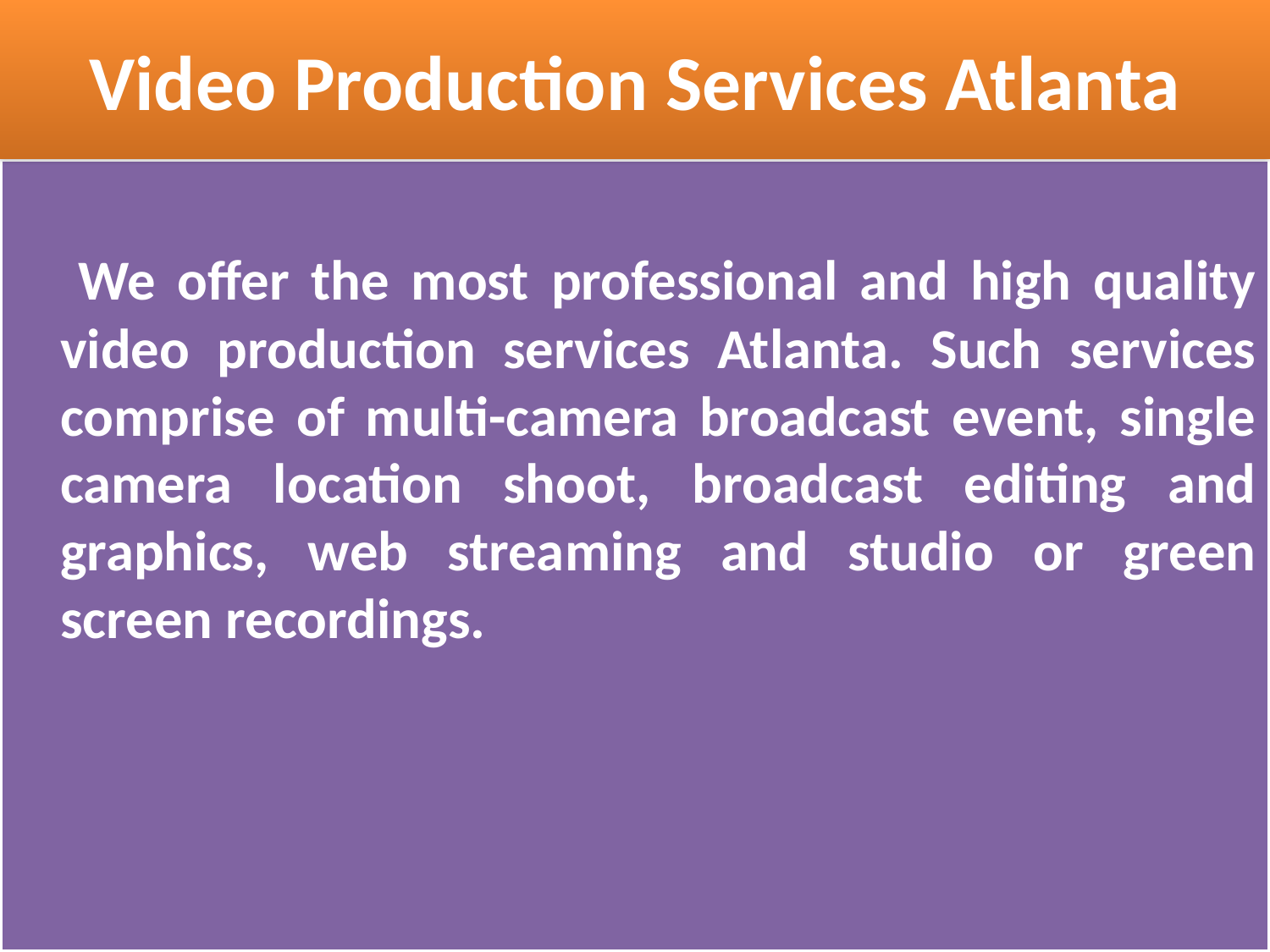

# Video Production Services Atlanta

   We offer the most professional and high quality video production services Atlanta. Such services comprise of multi-camera broadcast event, single camera location shoot, broadcast editing and graphics, web streaming and studio or green screen recordings.